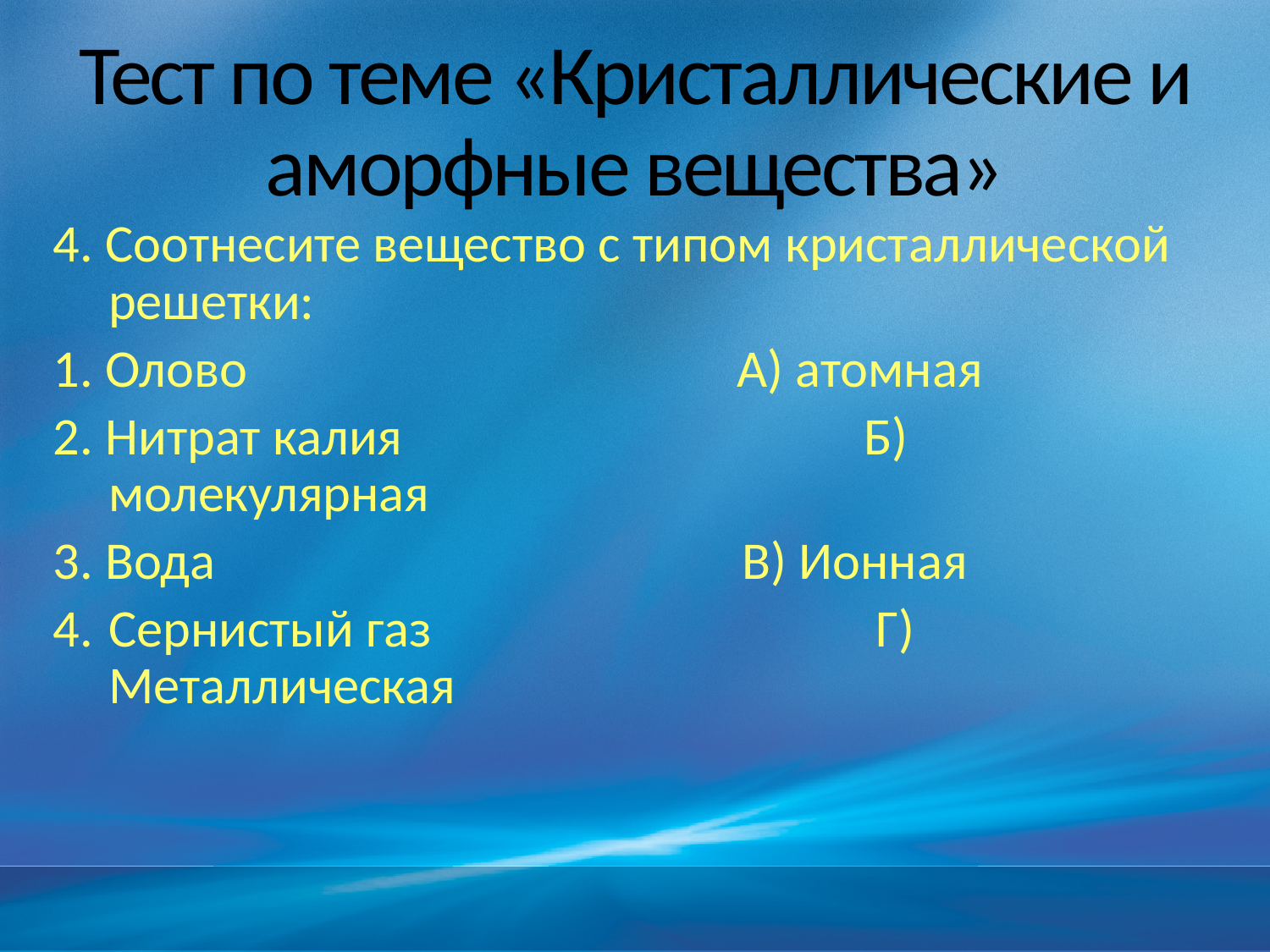

# Тест по теме «Кристаллические и аморфные вещества»
4. Соотнесите вещество с типом кристаллической решетки:
1. Олово                		          А) атомная
2. Нитрат калия 			          Б) молекулярная
3. Вода			                     В) Ионная
4.	Сернистый газ			           Г) Металлическая